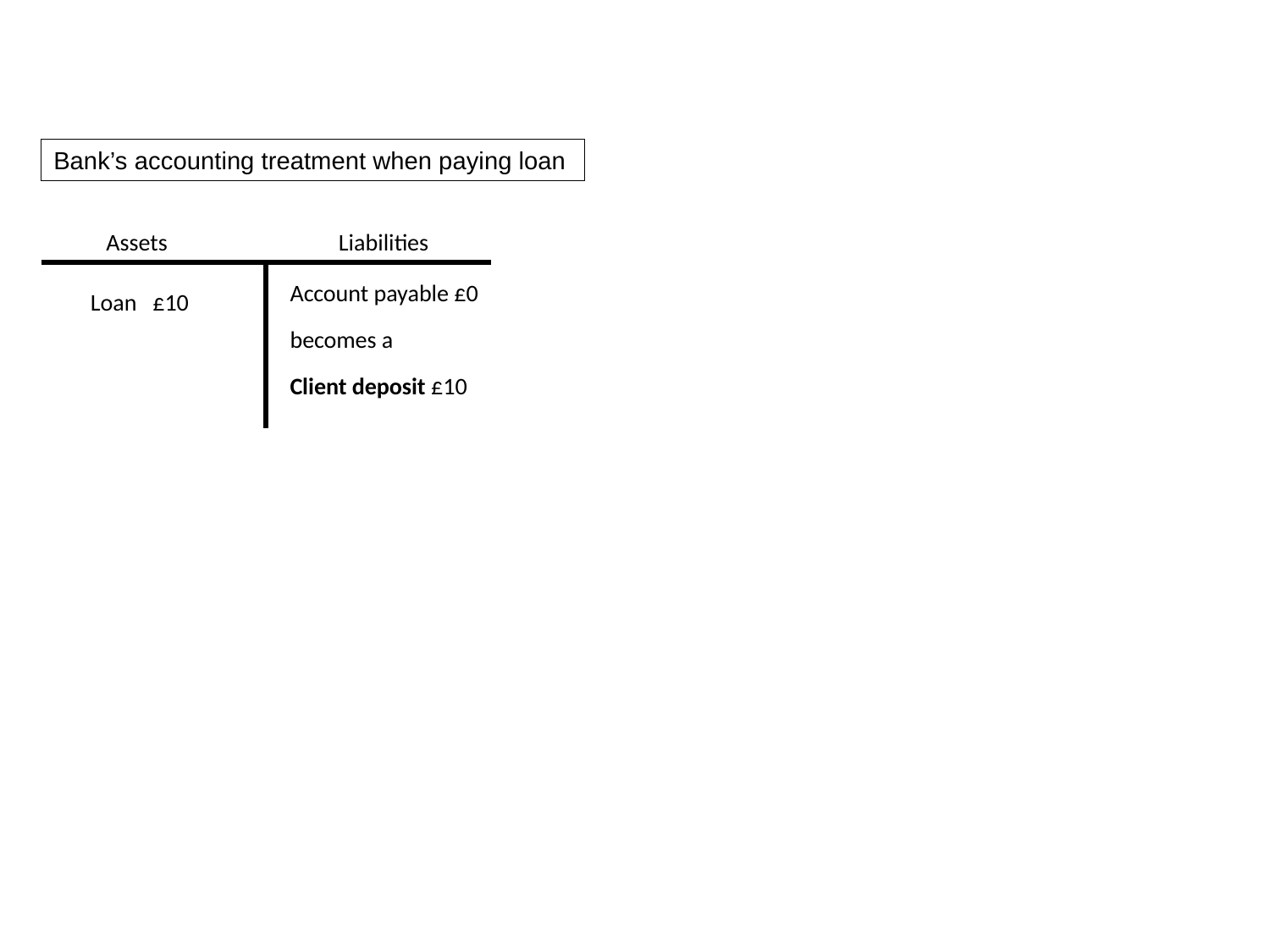

Bank’s accounting treatment when paying loan
Assets
Liabilities
Account payable £0
Loan   £10
becomes a
Client deposit £10